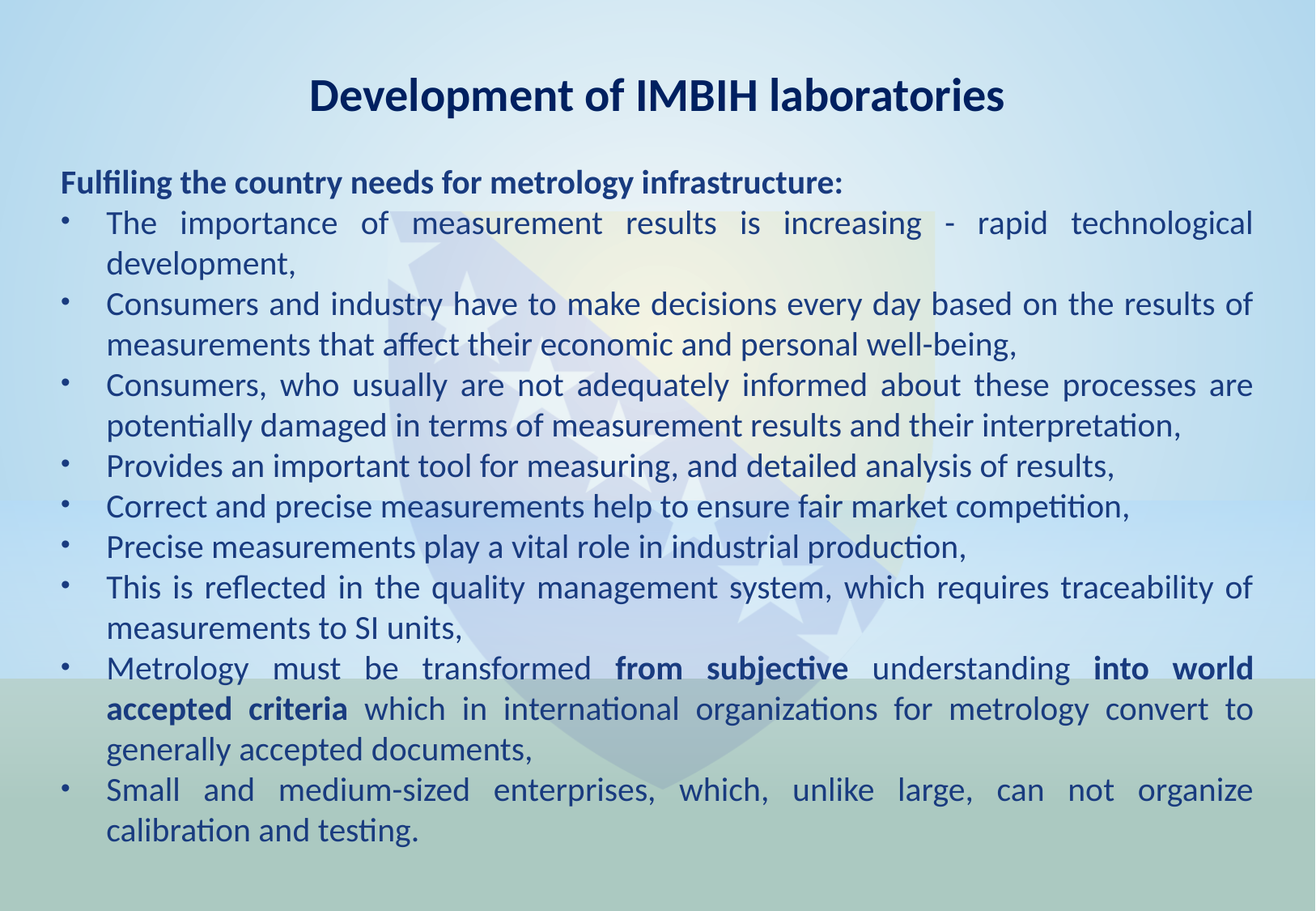

Development of IMBIH laboratories
Fulfiling the country needs for metrology infrastructure:
The importance of measurement results is increasing - rapid technological development,
Consumers and industry have to make decisions every day based on the results of measurements that affect their economic and personal well-being,
Consumers, who usually are not adequately informed about these processes are potentially damaged in terms of measurement results and their interpretation,
Provides an important tool for measuring, and detailed analysis of results,
Correct and precise measurements help to ensure fair market competition,
Precise measurements play a vital role in industrial production,
This is reflected in the quality management system, which requires traceability of measurements to SI units,
Metrology must be transformed from subjective understanding into world accepted criteria which in international organizations for metrology convert to generally accepted documents,
Small and medium-sized enterprises, which, unlike large, can not organize calibration and testing.